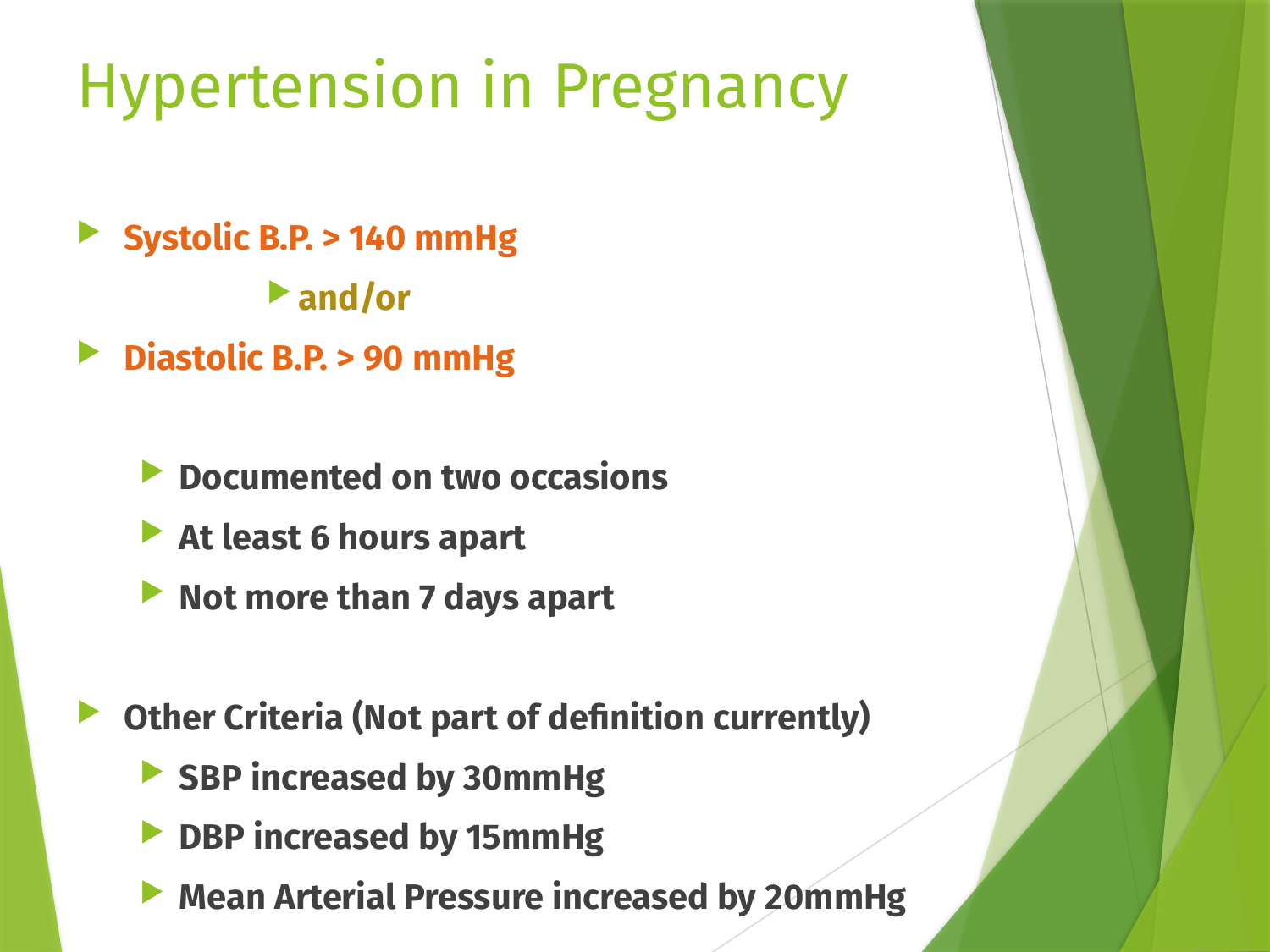

# Hypertension in Pregnancy
Systolic B.P. > 140 mmHg
and/or
Diastolic B.P. > 90 mmHg

Documented on two occasions
At least 6 hours apart
Not more than 7 days apart

Other Criteria (Not part of definition currently)
SBP increased by 30mmHg
DBP increased by 15mmHg
Mean Arterial Pressure increased by 20mmHg